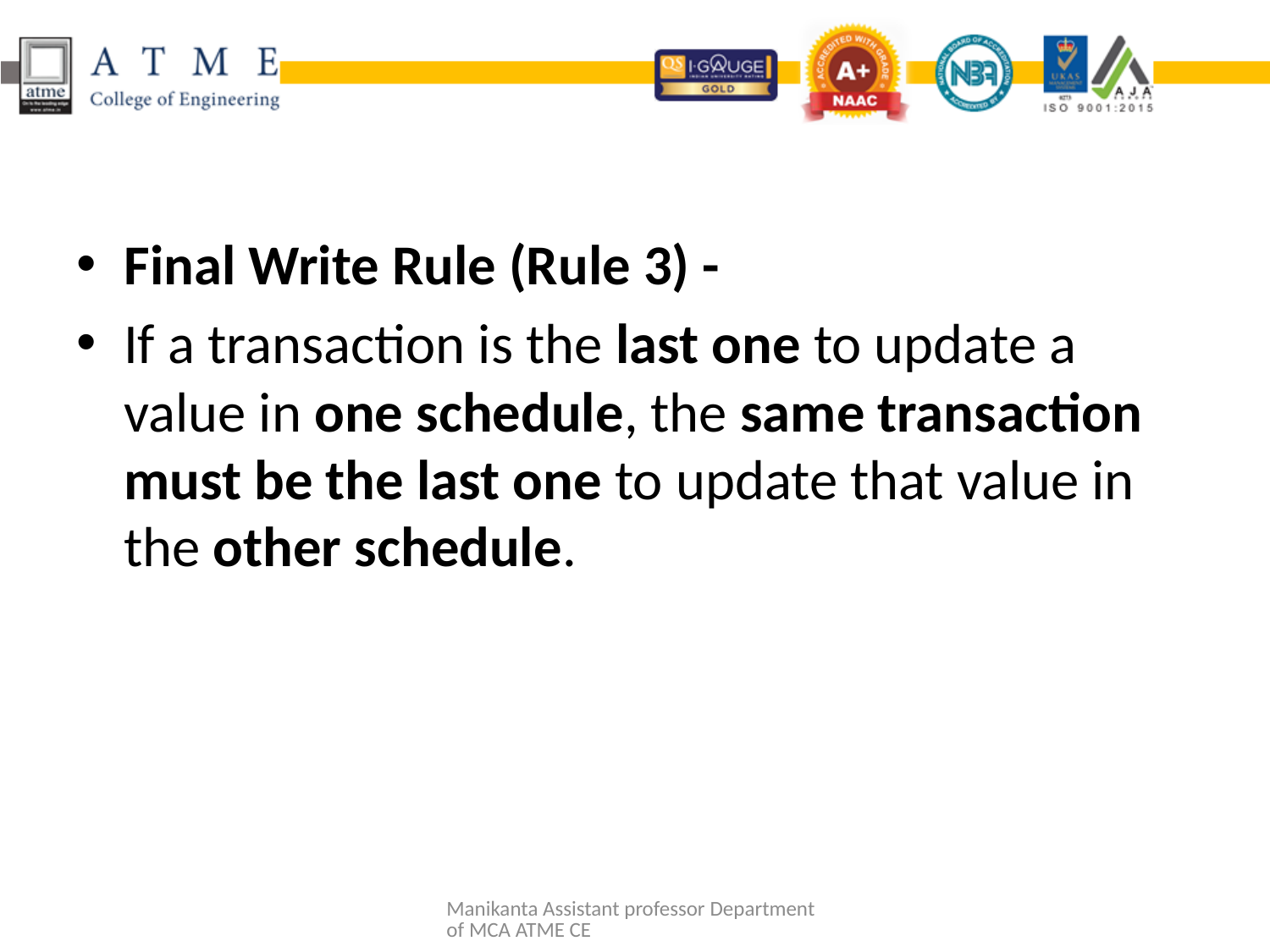

#
Final Write Rule (Rule 3) -
If a transaction is the last one to update a value in one schedule, the same transaction must be the last one to update that value in the other schedule.

Manikanta Assistant professor Department of MCA ATME CE